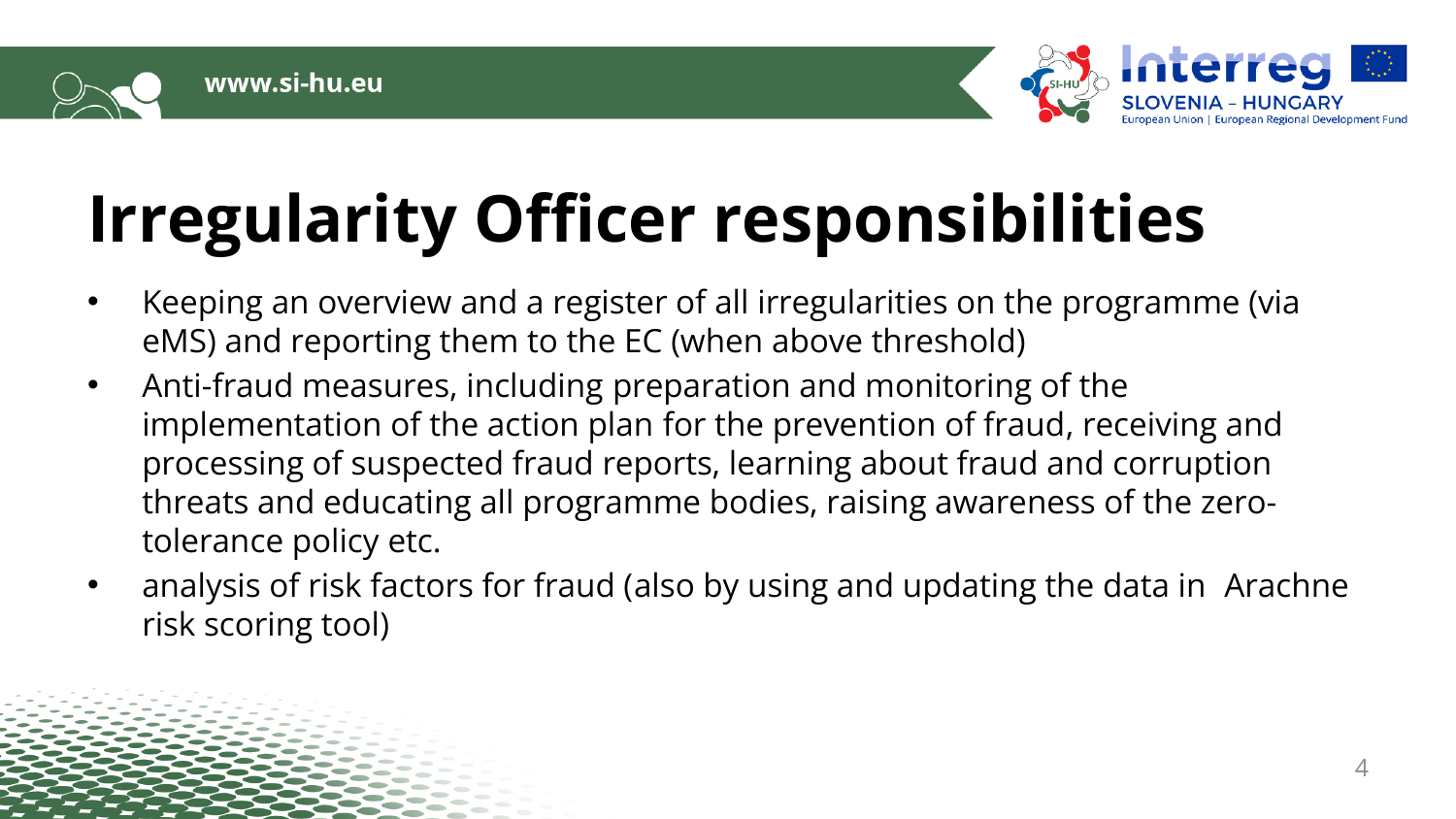

# Irregularity Officer responsibilities
Keeping an overview and a register of all irregularities on the programme (via eMS) and reporting them to the EC (when above threshold)
Anti-fraud measures, including preparation and monitoring of the implementation of the action plan for the prevention of fraud, receiving and processing of suspected fraud reports, learning about fraud and corruption threats and educating all programme bodies, raising awareness of the zero-tolerance policy etc.
analysis of risk factors for fraud (also by using and updating the data in  Arachne risk scoring tool)

4